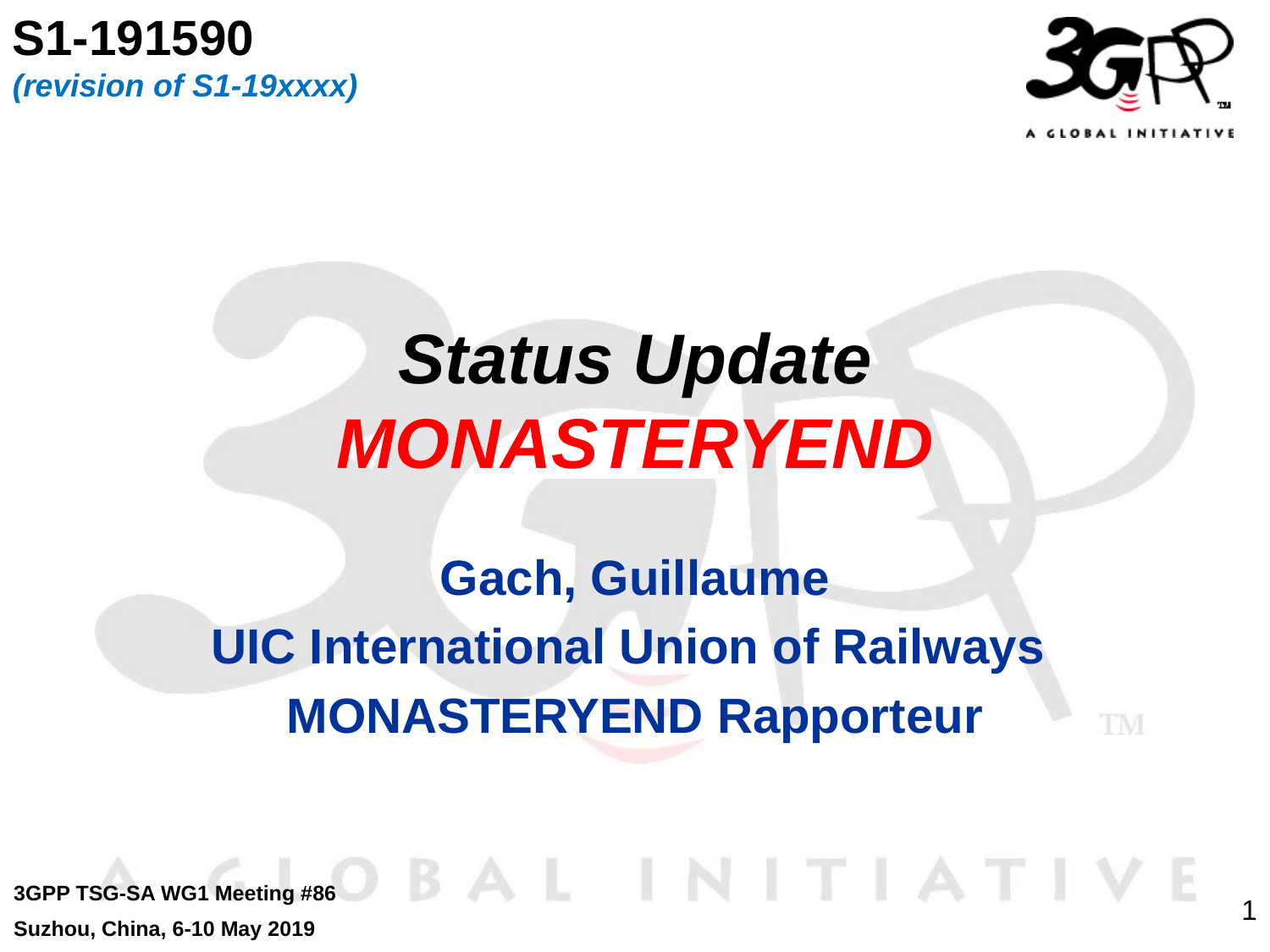

S1-191590
(revision of S1-19xxxx)
# Status Update MONASTERYEND
Gach, Guillaume
UIC International Union of Railways
MONASTERYEND Rapporteur
3GPP TSG-SA WG1 Meeting #86
Suzhou, China, 6-10 May 2019
1